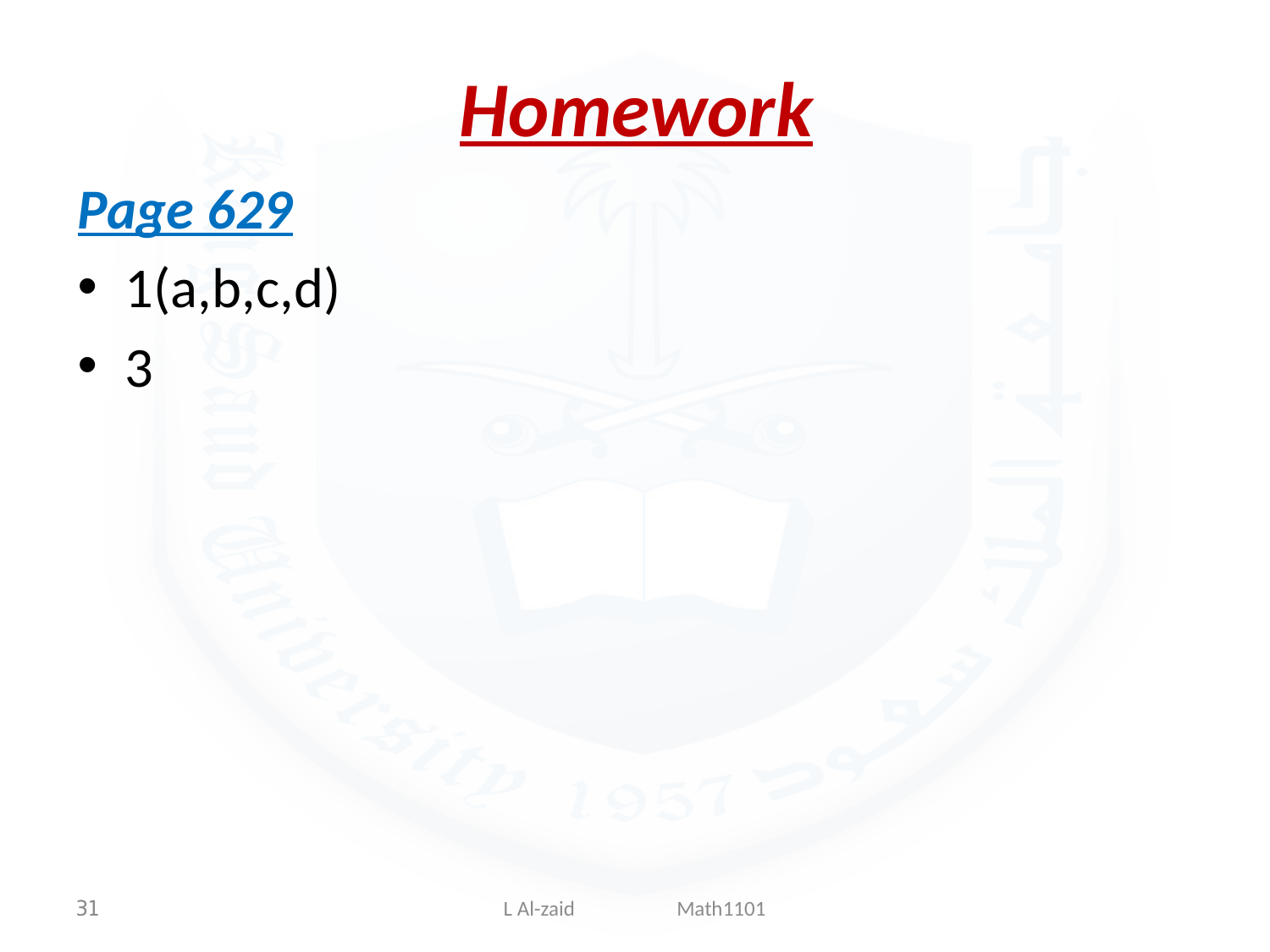

# Homework
Page 629
1(a,b,c,d)
3

31
L Al-zaid                     Math1101